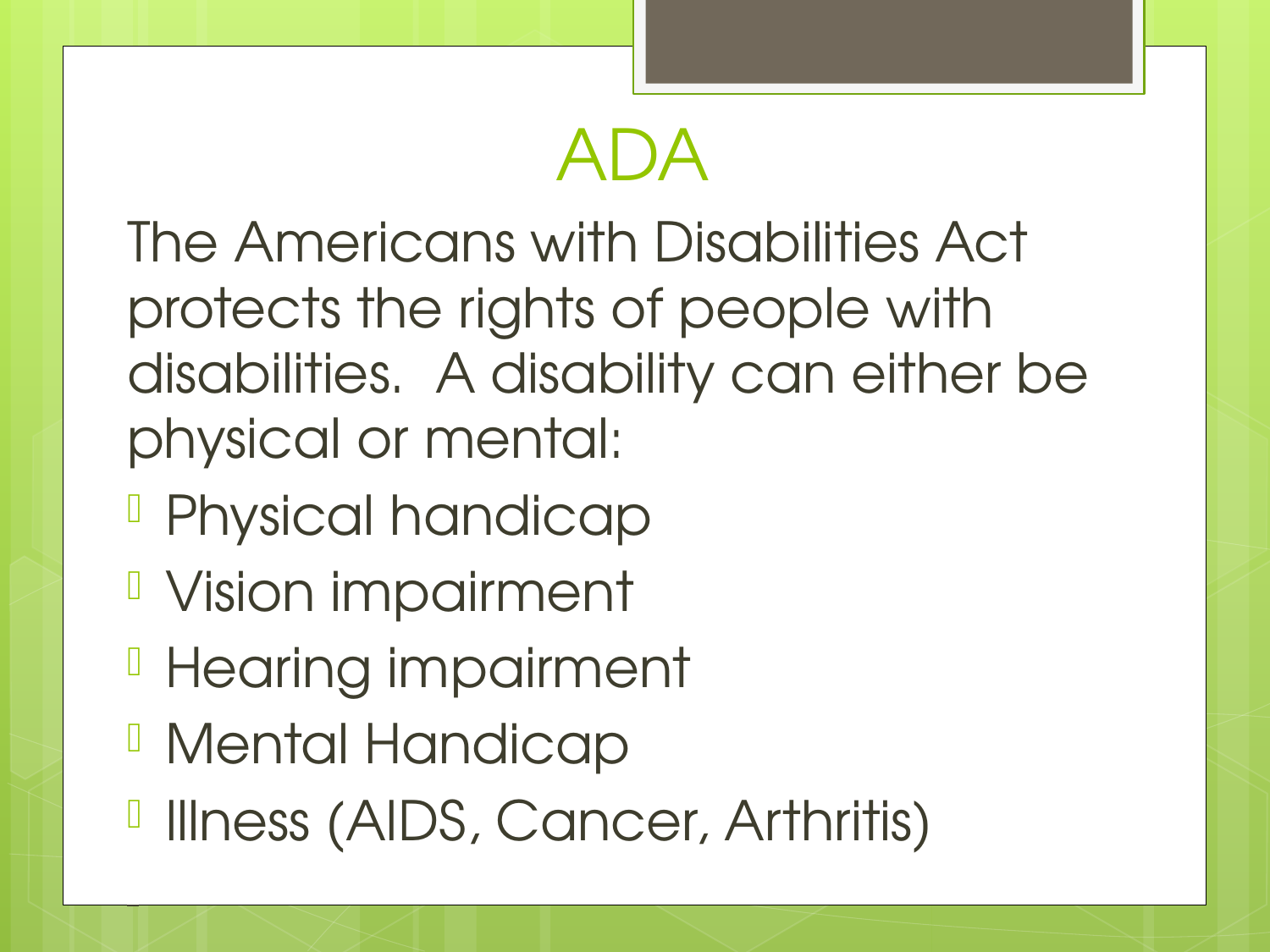

# ADA
The Americans with Disabilities Act protects the rights of people with disabilities.  A disability can either be physical or mental:
Physical handicap
Vision impairment
Hearing impairment
Mental Handicap
Illness (AIDS, Cancer, Arthritis)